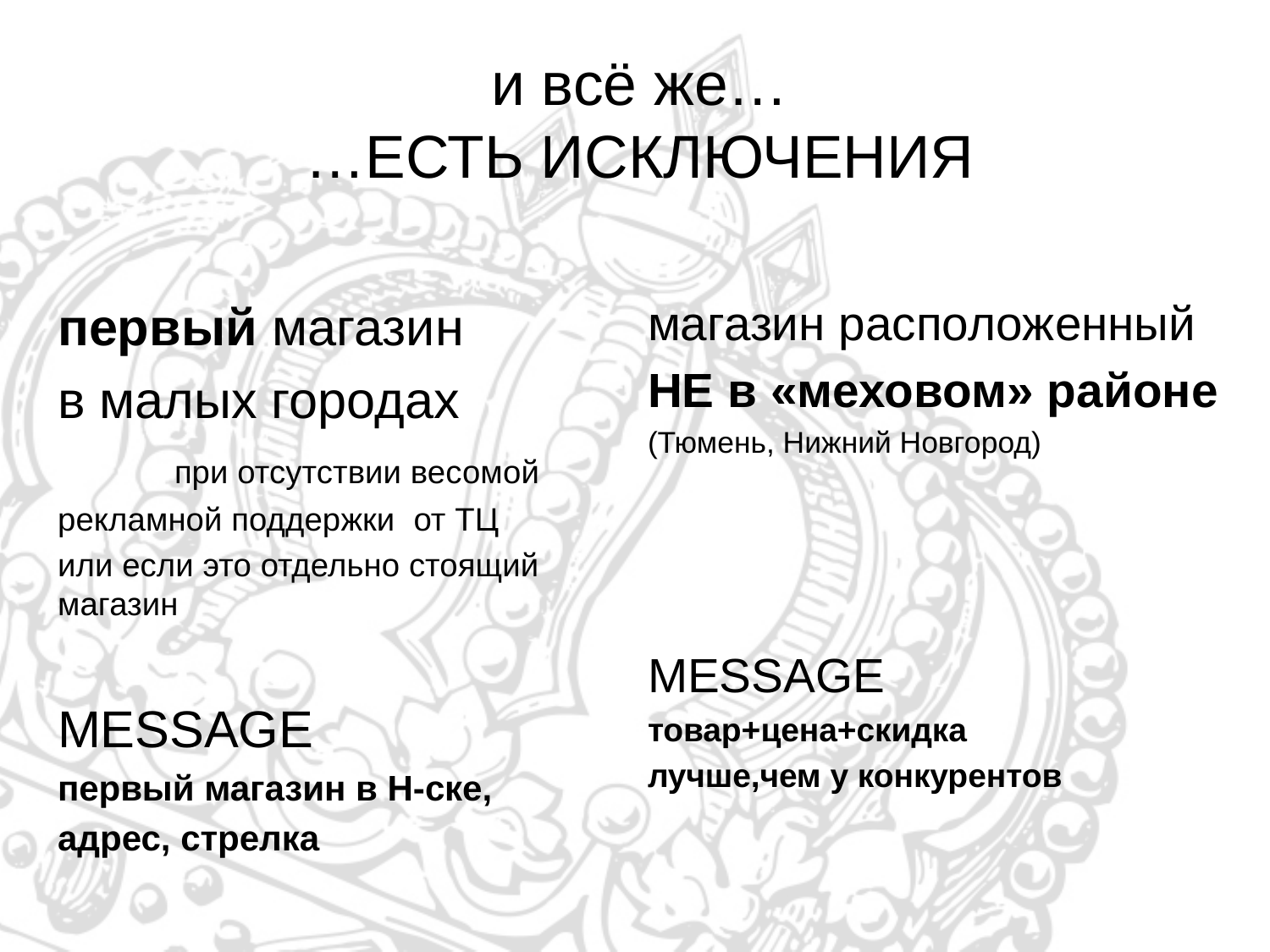

# и всё же… …ЕСТЬ ИСКЛЮЧЕНИЯ
магазин расположенный
НЕ в «меховом» районе
(Тюмень, Нижний Новгород)

MESSAGE
товар+цена+скидка
лучше,чем у конкурентов
первый магазин
в малых городах
	при отсутствии весомой
рекламной поддержки  от ТЦ
или если это отдельно стоящий магазин

MESSAGE
первый магазин в Н-ске,
адрес, стрелка